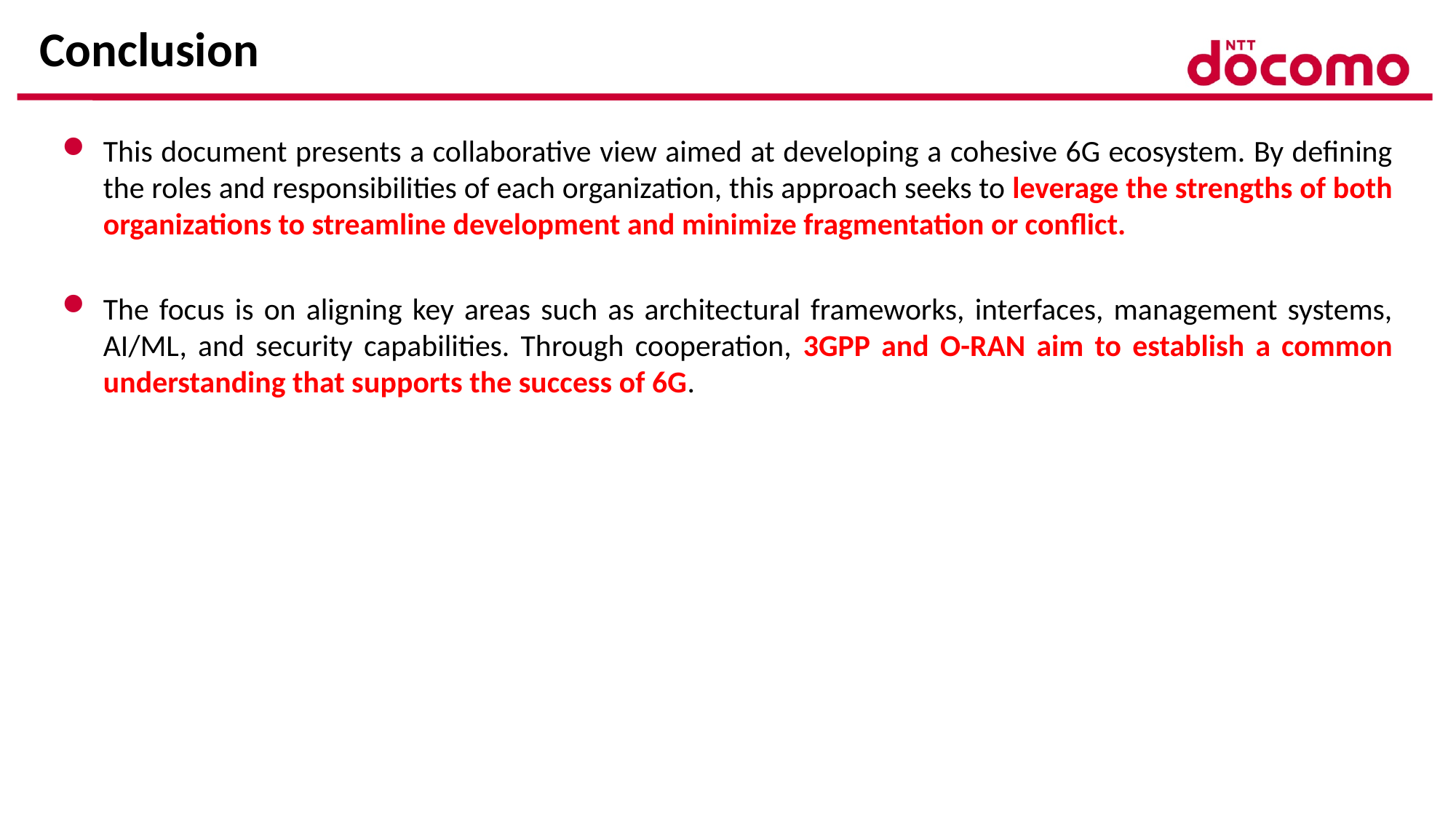

# Conclusion
This document presents a collaborative view aimed at developing a cohesive 6G ecosystem. By defining the roles and responsibilities of each organization, this approach seeks to leverage the strengths of both organizations to streamline development and minimize fragmentation or conflict.

The focus is on aligning key areas such as architectural frameworks, interfaces, management systems, AI/ML, and security capabilities. Through cooperation, 3GPP and O-RAN aim to establish a common understanding that supports the success of 6G.